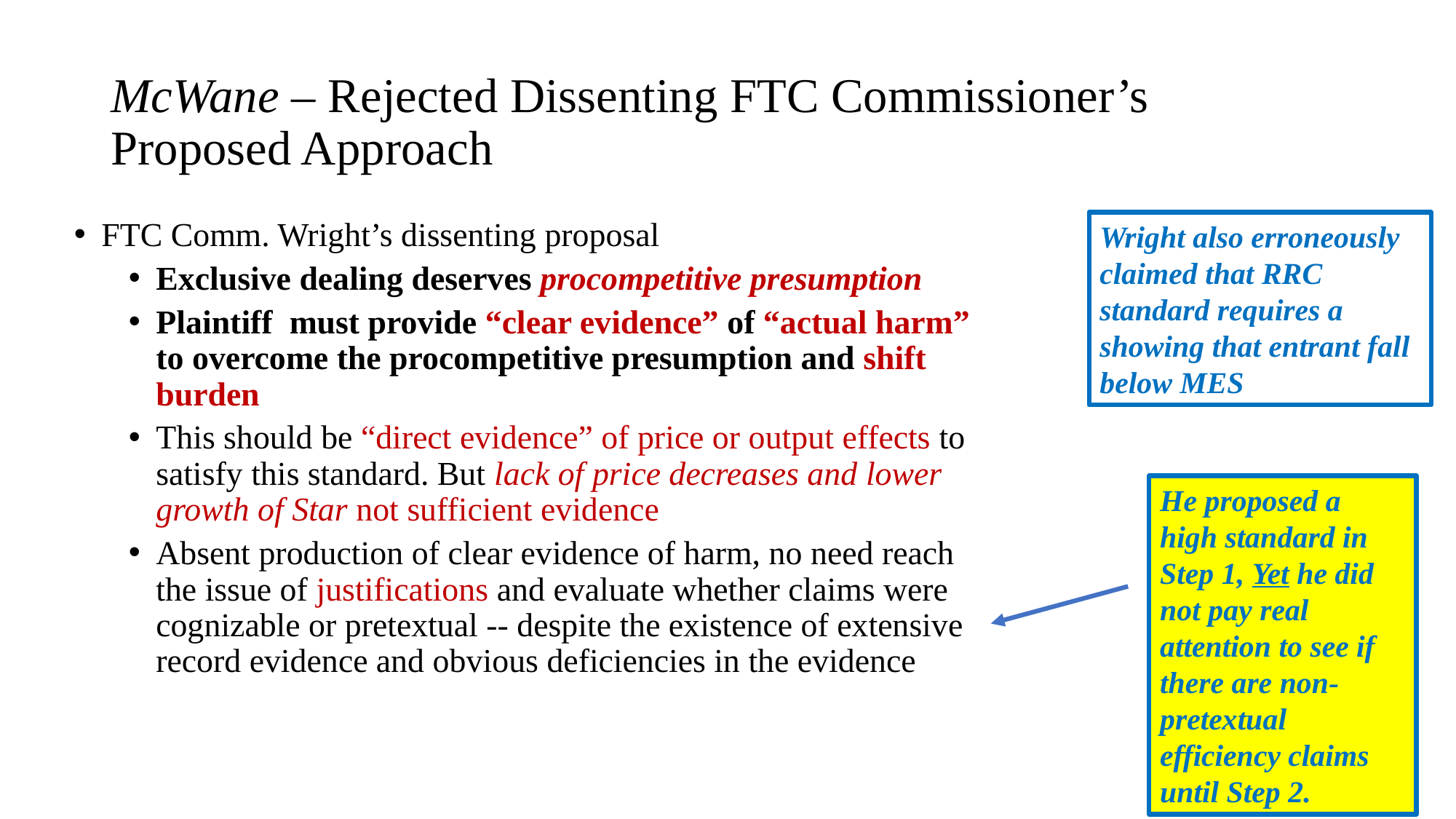

# McWane – Rejected Dissenting FTC Commissioner’s Proposed Approach
FTC Comm. Wright’s dissenting proposal
Exclusive dealing deserves procompetitive presumption
Plaintiff  must provide “clear evidence” of “actual harm” to overcome the procompetitive presumption and shift burden
This should be “direct evidence” of price or output effects to satisfy this standard. But lack of price decreases and lower growth of Star not sufficient evidence
Absent production of clear evidence of harm, no need reach the issue of justifications and evaluate whether claims were cognizable or pretextual -- despite the existence of extensive record evidence and obvious deficiencies in the evidence

Wright also erroneously claimed that RRC standard requires a showing that entrant fall below MES
He proposed a high standard in Step 1, Yet he did not pay real attention to see if there are non-pretextual efficiency claims until Step 2.
46